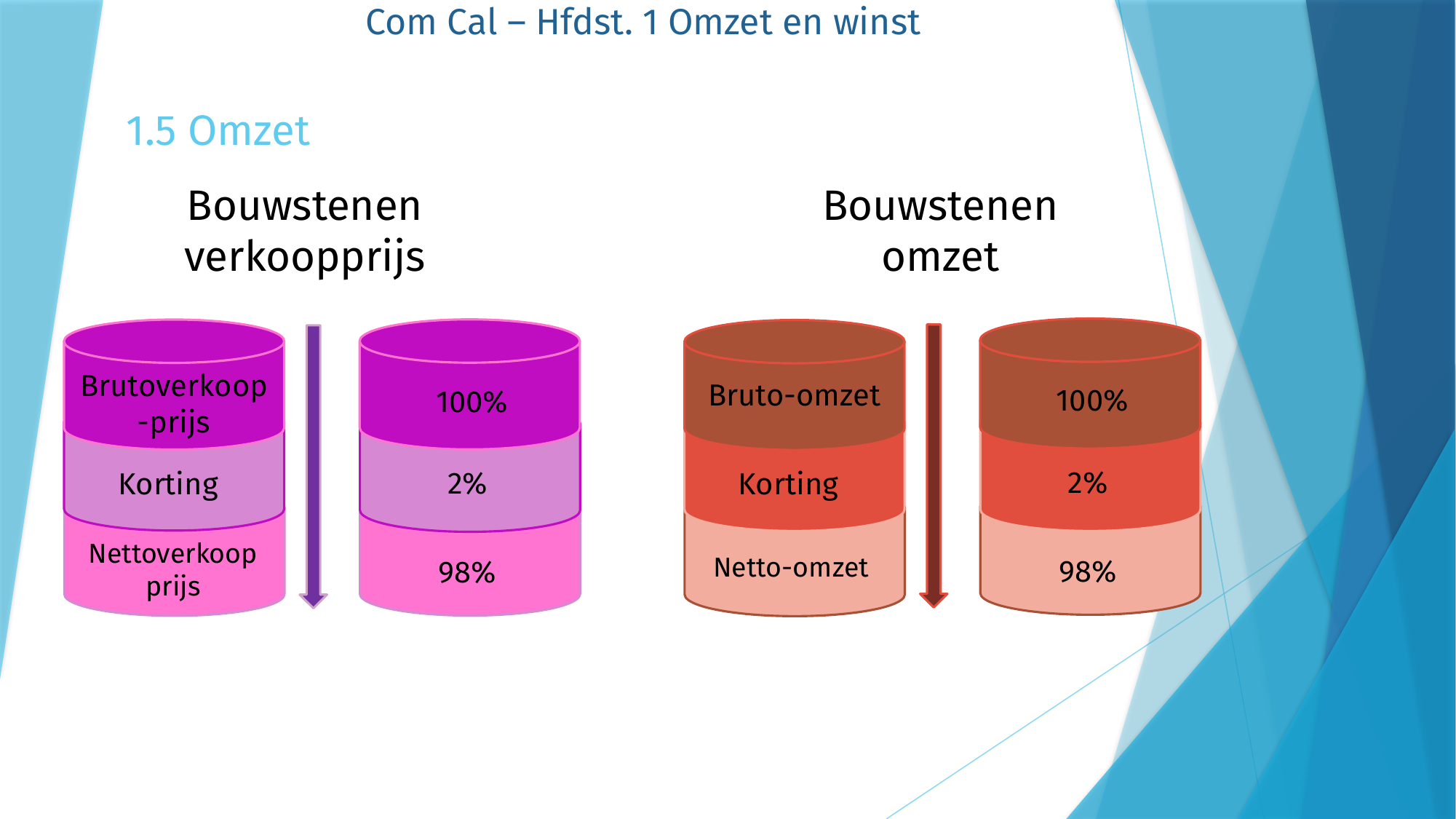

Com Cal – Hfdst. 1 Omzet en winst
1.5 Omzet
Bouwstenen verkoopprijs
Bouwstenen omzet

Brutoverkoop-prijs
Bruto-omzet
100%
100%

2%
2%
Korting
Korting

Nettoverkoopprijs
Netto-omzet
98%
98%